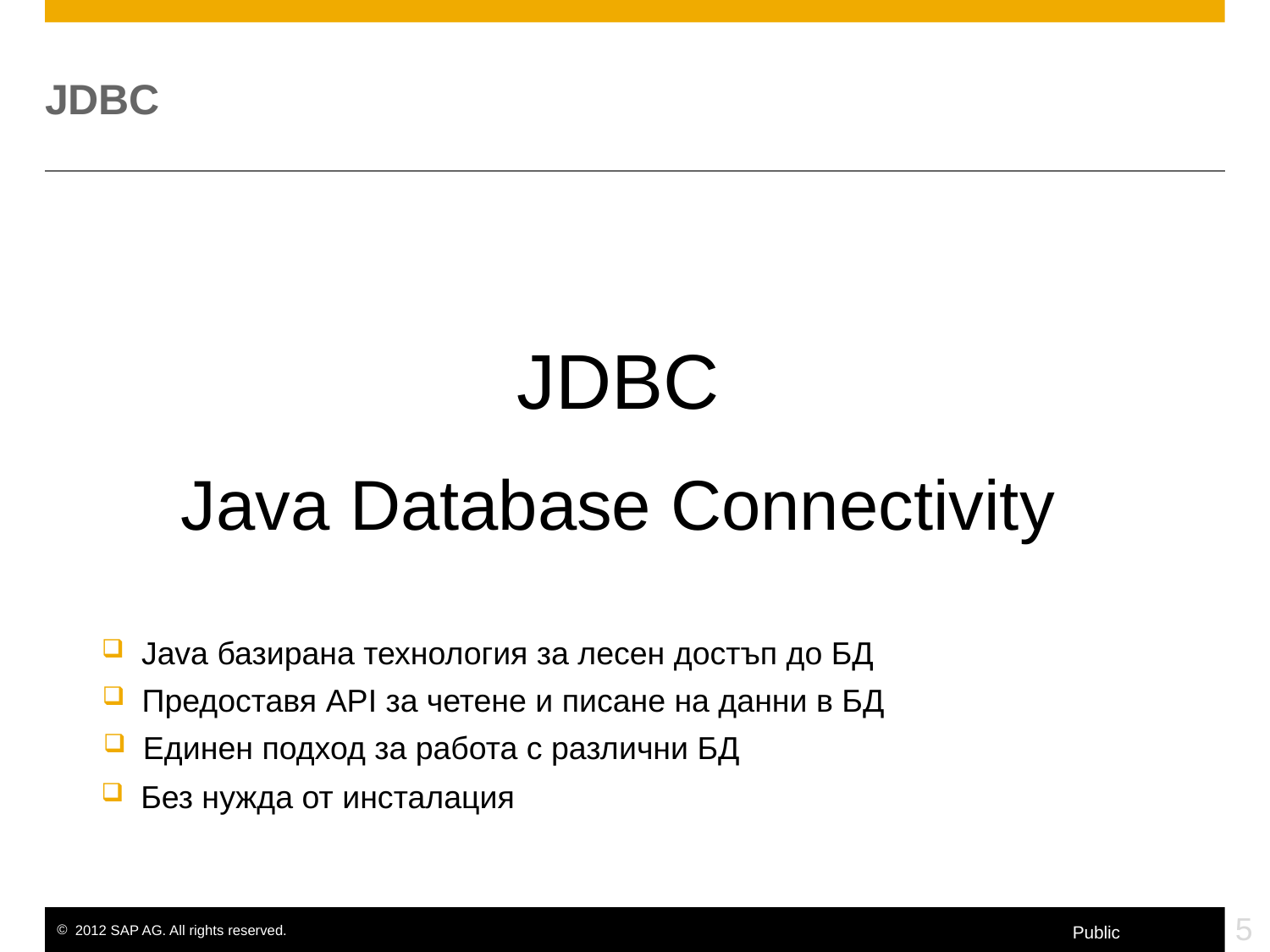

# JDBC
JDBC
Java Database Connectivity
Java базирана технология за лесен достъп до БД
Предоставя API за четене и писане на данни в БД
Единен подход за работа с различни БД
Без нужда от инсталация
5